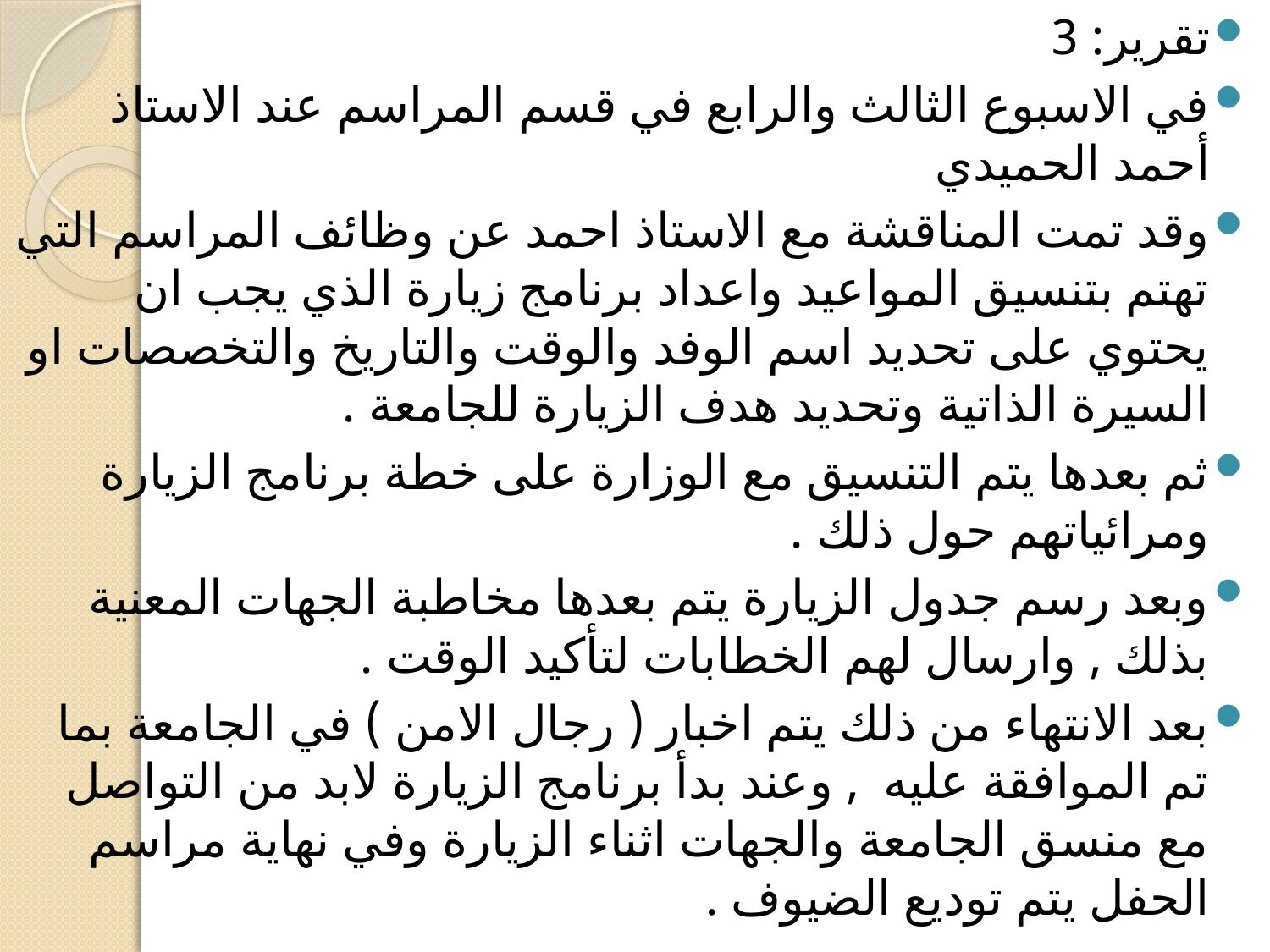

تقرير: 3
في الاسبوع الثالث والرابع في قسم المراسم عند الاستاذ أحمد الحميدي
وقد تمت المناقشة مع الاستاذ احمد عن وظائف المراسم التي تهتم بتنسيق المواعيد واعداد برنامج زيارة الذي يجب ان يحتوي على تحديد اسم الوفد والوقت والتاريخ والتخصصات او السيرة الذاتية وتحديد هدف الزيارة للجامعة .
ثم بعدها يتم التنسيق مع الوزارة على خطة برنامج الزيارة ومرائياتهم حول ذلك .
وبعد رسم جدول الزيارة يتم بعدها مخاطبة الجهات المعنية بذلك , وارسال لهم الخطابات لتأكيد الوقت .
بعد الانتهاء من ذلك يتم اخبار ( رجال الامن ) في الجامعة بما تم الموافقة عليه  , وعند بدأ برنامج الزيارة لابد من التواصل مع منسق الجامعة والجهات اثناء الزيارة وفي نهاية مراسم الحفل يتم توديع الضيوف .